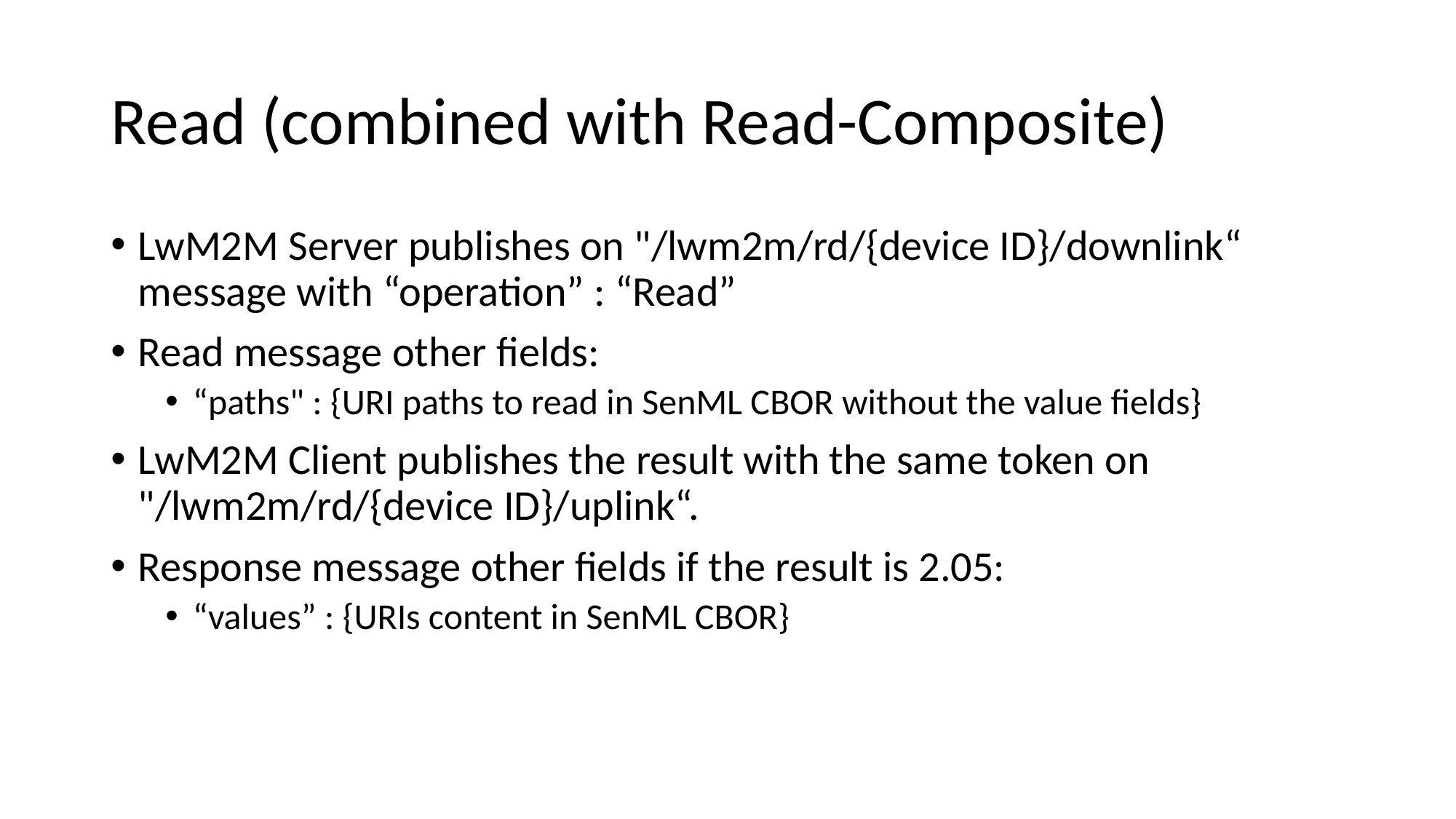

# Read (combined with Read-Composite)
LwM2M Server publishes on "/lwm2m/rd/{device ID}/downlink“ message with “operation” : “Read”
Read message other fields:
“paths" : {URI paths to read in SenML CBOR without the value fields}
LwM2M Client publishes the result with the same token on "/lwm2m/rd/{device ID}/uplink“.
Response message other fields if the result is 2.05:
“values” : {URIs content in SenML CBOR}